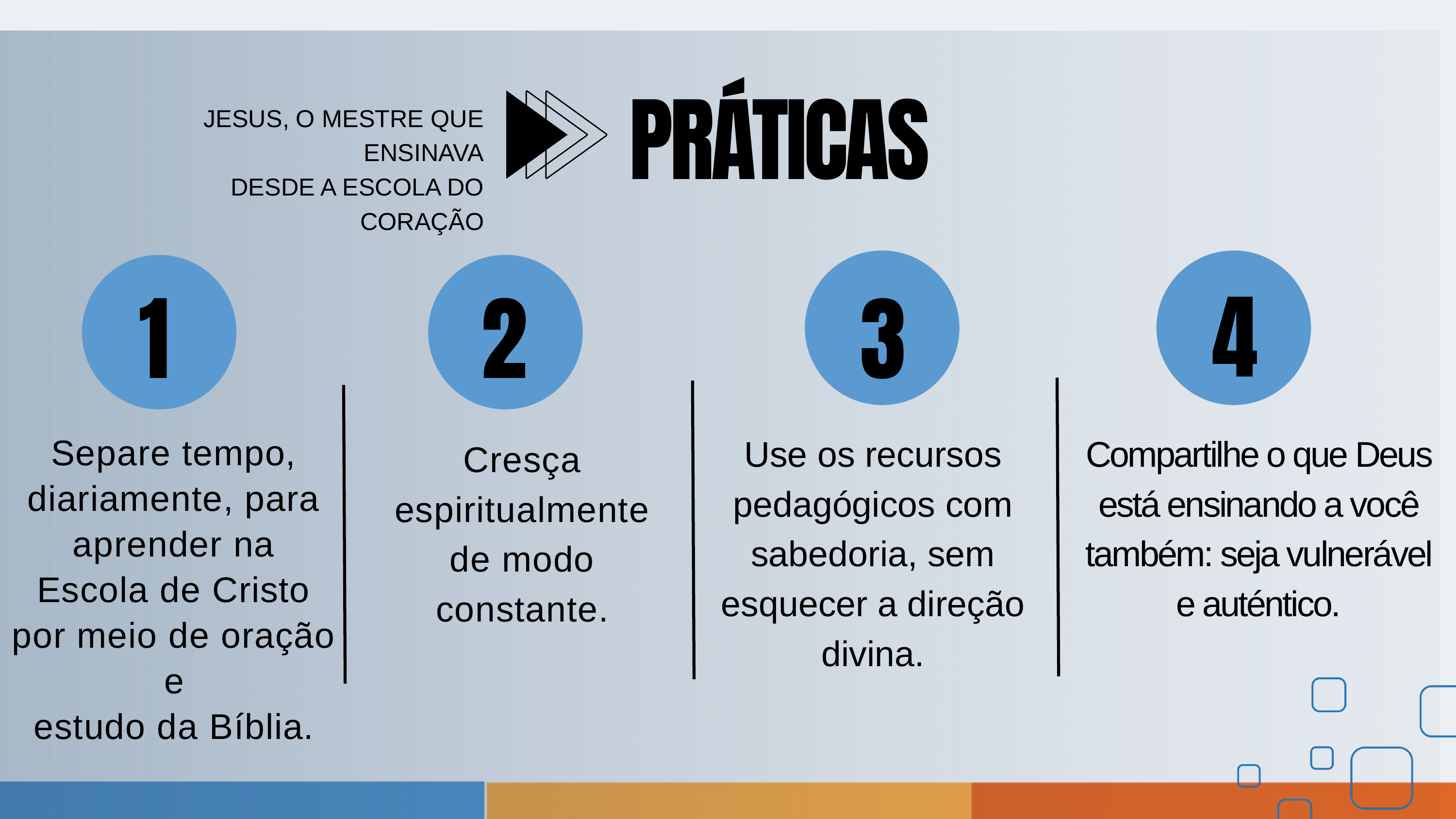

PRÁTICAS

JESUS, O MESTRE QUE ENSINAVA
DESDE A ESCOLA DO CORAÇÃO

4
1
2
3

Use os recursos pedagógicos com sabedoria, sem esquecer a direção divina.
Compartilhe o que Deus está ensinando a você também: seja vulnerável e auténtico.
Separe tempo, diariamente, para aprender na Escola de Cristo por meio de oração e
estudo da Bíblia.

Cresça espiritualmente de modo constante.